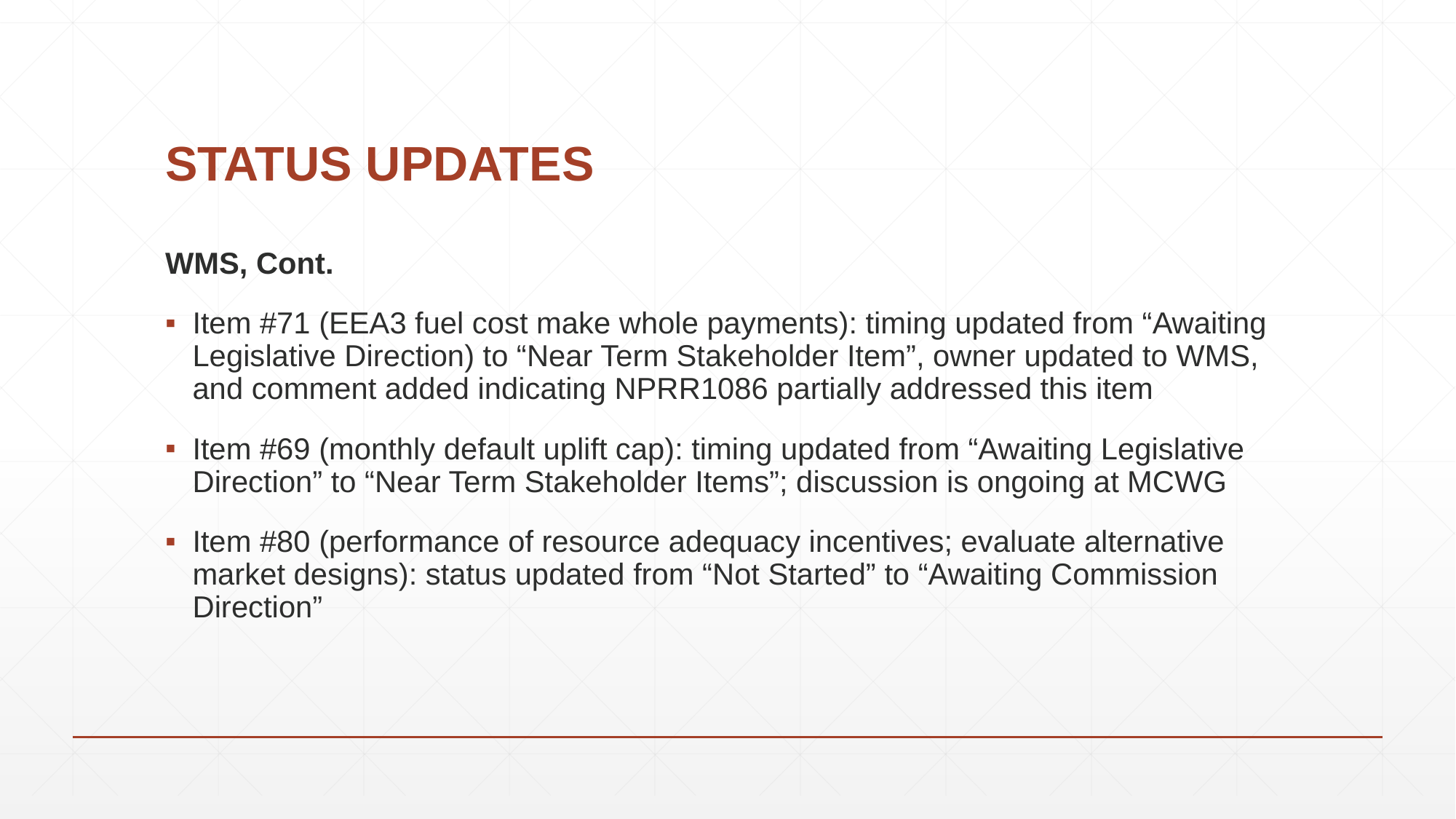

# STATUS UPDATES
WMS, Cont.
Item #71 (EEA3 fuel cost make whole payments): timing updated from “Awaiting Legislative Direction) to “Near Term Stakeholder Item”, owner updated to WMS, and comment added indicating NPRR1086 partially addressed this item
Item #69 (monthly default uplift cap): timing updated from “Awaiting Legislative Direction” to “Near Term Stakeholder Items”; discussion is ongoing at MCWG
Item #80 (performance of resource adequacy incentives; evaluate alternative market designs): status updated from “Not Started” to “Awaiting Commission Direction”